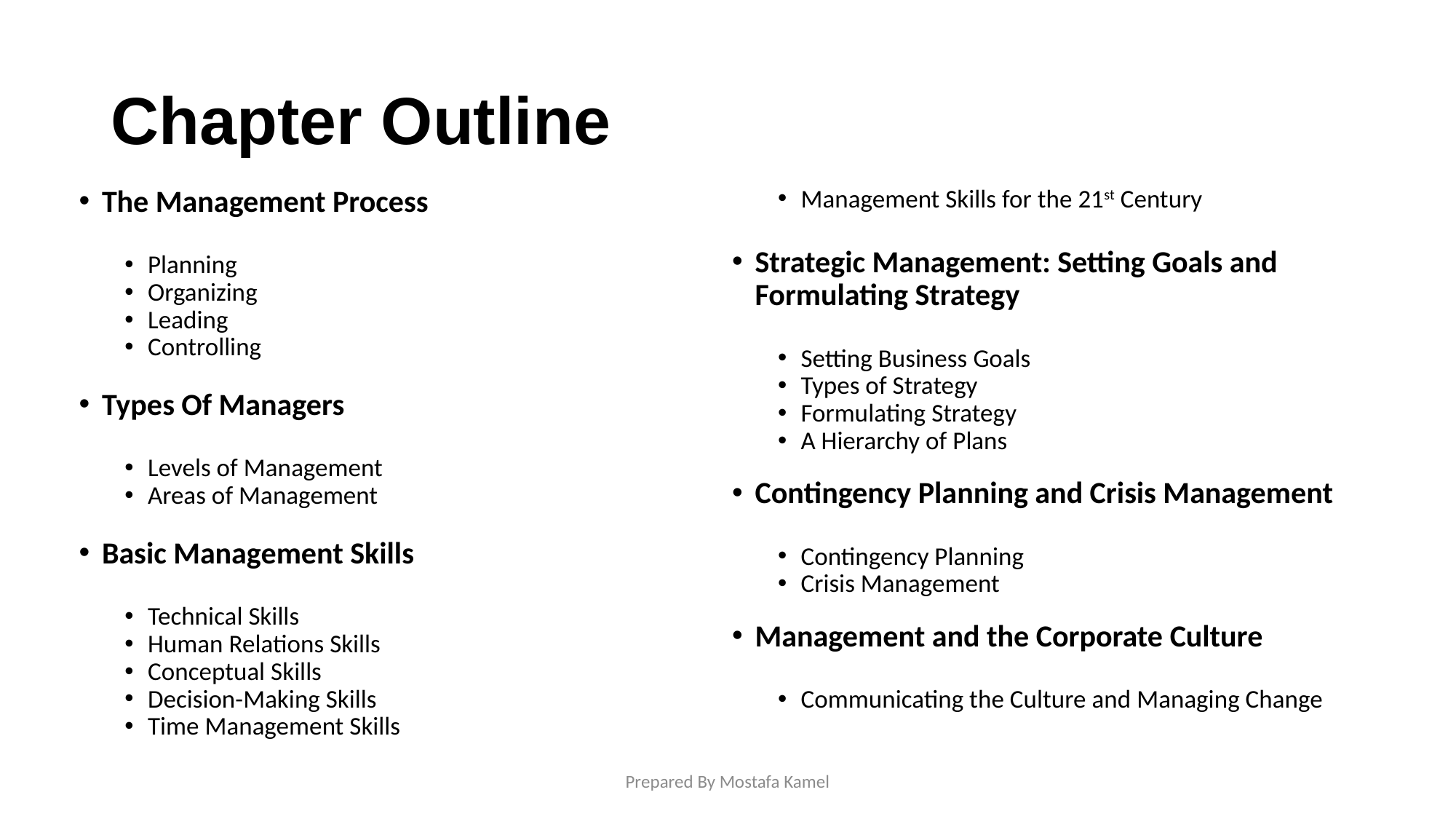

# Chapter Outline
The Management Process

Planning
Organizing
Leading
Controlling

Types Of Managers

Levels of Management
Areas of Management

Basic Management Skills

Technical Skills
Human Relations Skills
Conceptual Skills
Decision-Making Skills
Time Management Skills
Management Skills for the 21st Century

Strategic Management: Setting Goals and Formulating Strategy

Setting Business Goals
Types of Strategy
Formulating Strategy
A Hierarchy of Plans

Contingency Planning and Crisis Management

Contingency Planning
Crisis Management

Management and the Corporate Culture

Communicating the Culture and Managing Change

Prepared By Mostafa Kamel